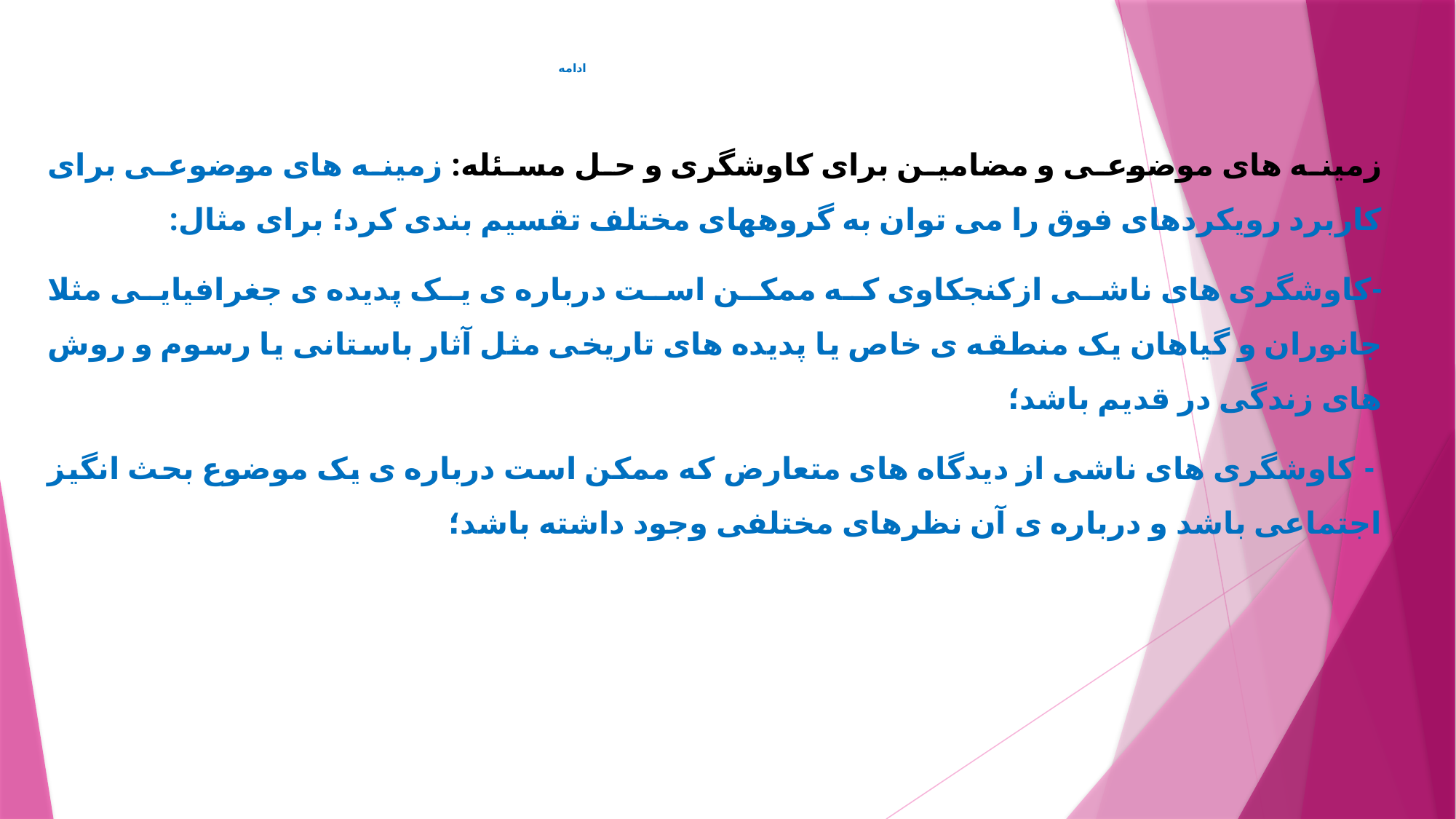

# ادامه
زمينه های موضوعی و مضامين برای کاوشگری و حل مسئله: زمينه های موضوعی برای کاربرد رويکردهای فوق را می توان به گروههای مختلف تقسيم بندی کرد؛ برای مثال:
-کاوشگری های ناشی ازکنجکاوی که ممکن است درباره ی يک پديده ی جغرافيايی مثلا جانوران و گياهان يک منطقه ی خاص يا پديده های تاريخی مثل آثار باستانی يا رسوم و روش های زندگی در قديم باشد؛
 - کاوشگری های ناشی از ديدگاه های متعارض که ممکن است درباره ی يک موضوع بحث انگيز اجتماعی باشد و درباره ی آن نظرهای مختلفی وجود داشته باشد؛